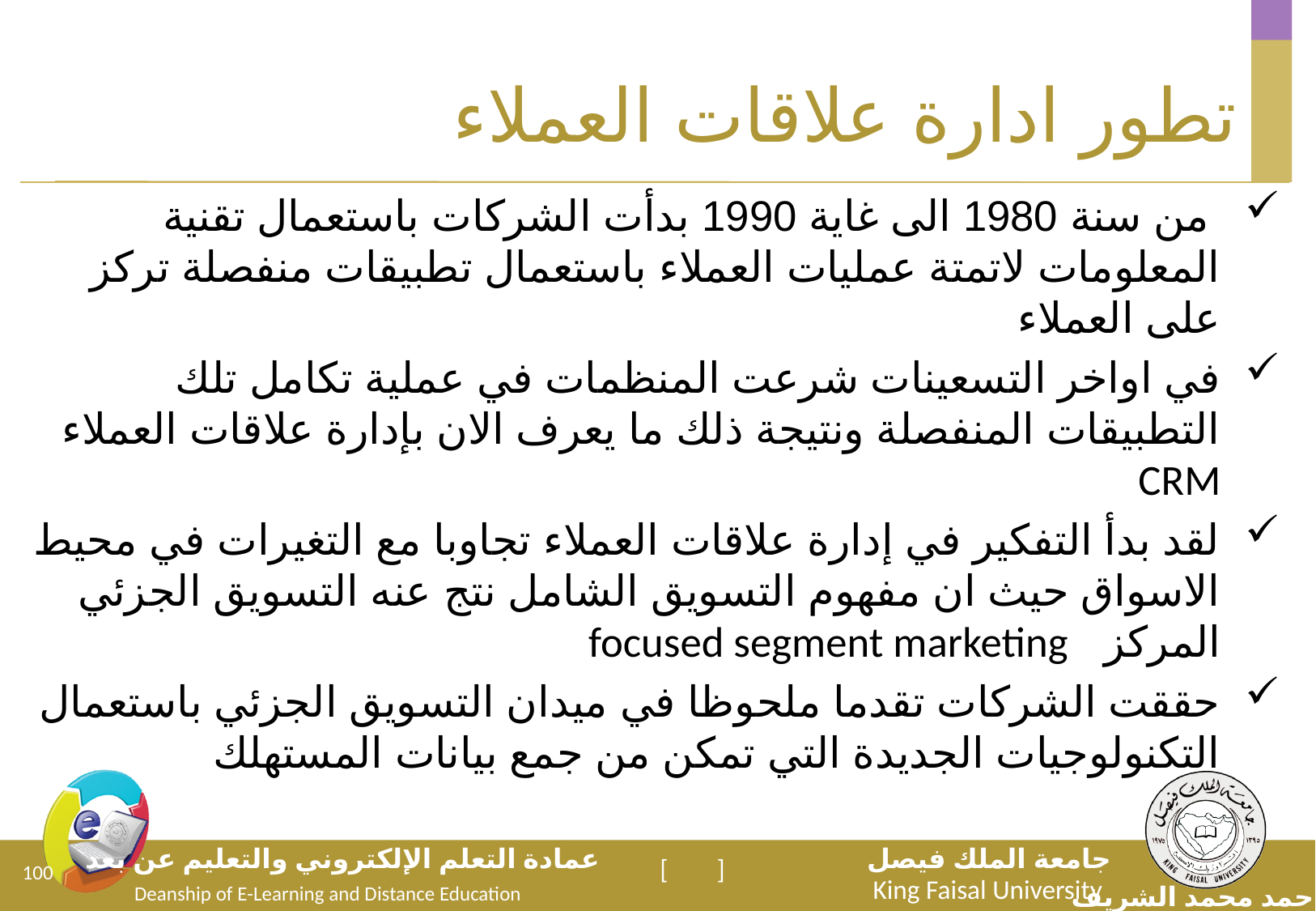

# تطور ادارة علاقات العملاء
 من سنة 1980 الى غاية 1990 بدأت الشركات باستعمال تقنية المعلومات لاتمتة عمليات العملاء باستعمال تطبيقات منفصلة تركز على العملاء
في اواخر التسعينات شرعت المنظمات في عملية تكامل تلك التطبيقات المنفصلة ونتيجة ذلك ما يعرف الان بإدارة علاقات العملاء  CRM
لقد بدأ التفكير في إدارة علاقات العملاء تجاوبا مع التغيرات في محيط الاسواق حيث ان مفهوم التسويق الشامل نتج عنه التسويق الجزئي المركز   focused segment marketing
حققت الشركات تقدما ملحوظا في ميدان التسويق الجزئي باستعمال التكنولوجيات الجديدة التي تمكن من جمع بيانات المستهلك
100